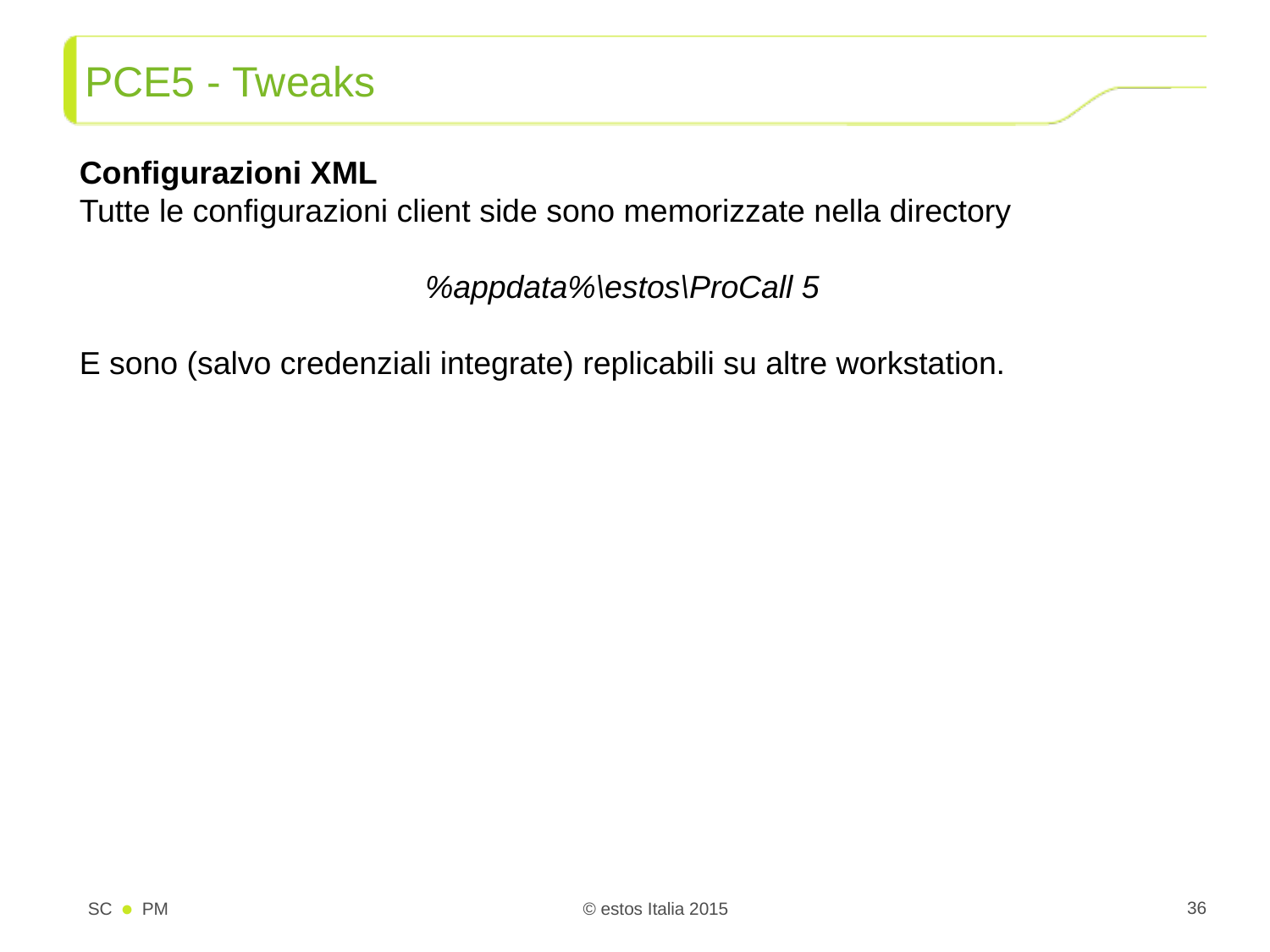

# PCE5 - Tweaks
Configurazioni XML
Tutte le configurazioni client side sono memorizzate nella directory

%appdata%\estos\ProCall 5

E sono (salvo credenziali integrate) replicabili su altre workstation.

SC
PM
36